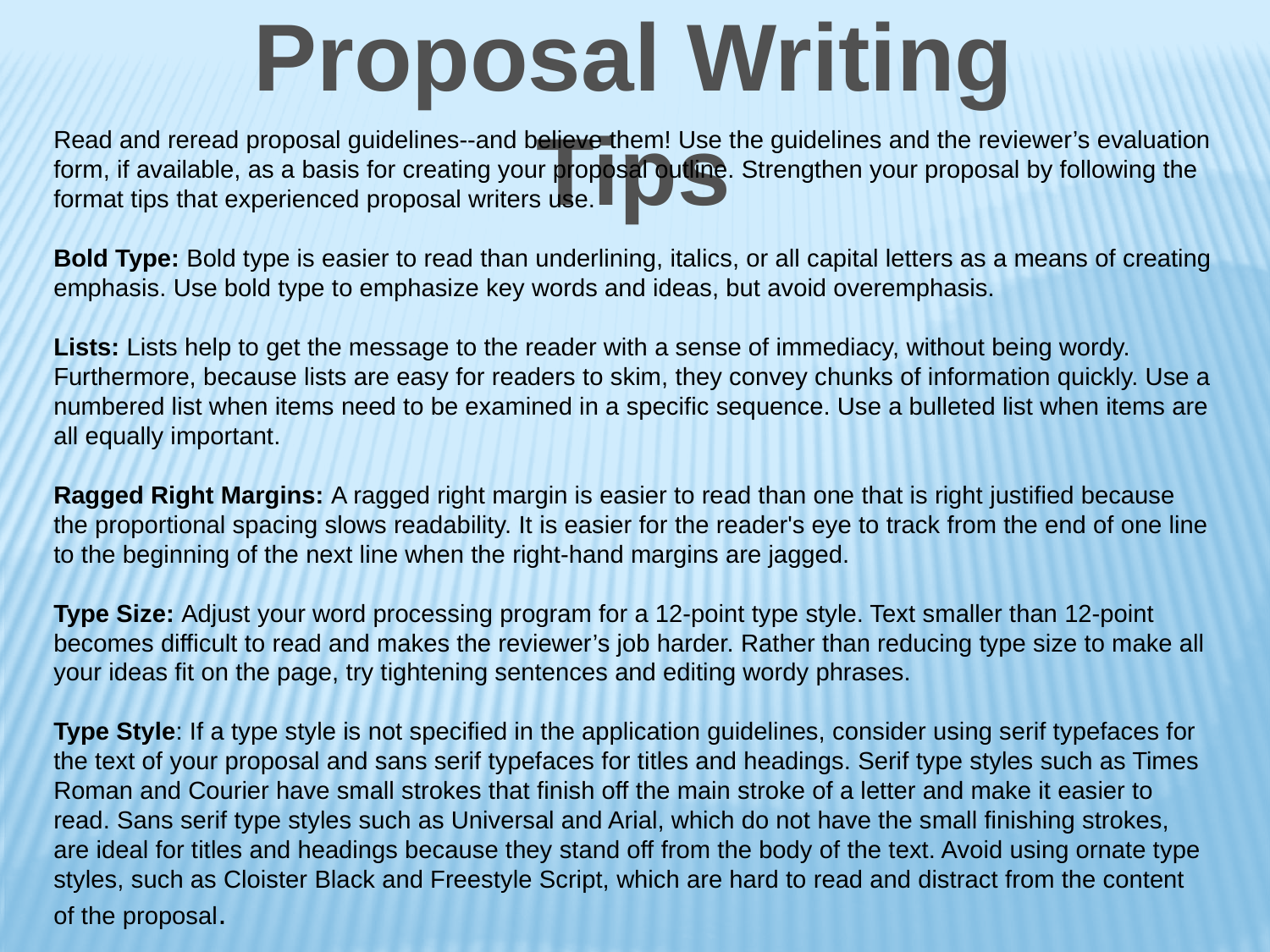

Proposal Writing Tips
Read and reread proposal guidelines--and believe them! Use the guidelines and the reviewer’s evaluation form, if available, as a basis for creating your proposal outline. Strengthen your proposal by following the format tips that experienced proposal writers use.

Bold Type: Bold type is easier to read than underlining, italics, or all capital letters as a means of creating emphasis. Use bold type to emphasize key words and ideas, but avoid overemphasis.

Lists: Lists help to get the message to the reader with a sense of immediacy, without being wordy. Furthermore, because lists are easy for readers to skim, they convey chunks of information quickly. Use a numbered list when items need to be examined in a specific sequence. Use a bulleted list when items are all equally important.

Ragged Right Margins: A ragged right margin is easier to read than one that is right justified because the proportional spacing slows readability. It is easier for the reader's eye to track from the end of one line to the beginning of the next line when the right-hand margins are jagged.

Type Size: Adjust your word processing program for a 12-point type style. Text smaller than 12-point becomes difficult to read and makes the reviewer’s job harder. Rather than reducing type size to make all your ideas fit on the page, try tightening sentences and editing wordy phrases.

Type Style: If a type style is not specified in the application guidelines, consider using serif typefaces for the text of your proposal and sans serif typefaces for titles and headings. Serif type styles such as Times Roman and Courier have small strokes that finish off the main stroke of a letter and make it easier to read. Sans serif type styles such as Universal and Arial, which do not have the small finishing strokes, are ideal for titles and headings because they stand off from the body of the text. Avoid using ornate type styles, such as Cloister Black and Freestyle Script, which are hard to read and distract from the content of the proposal.